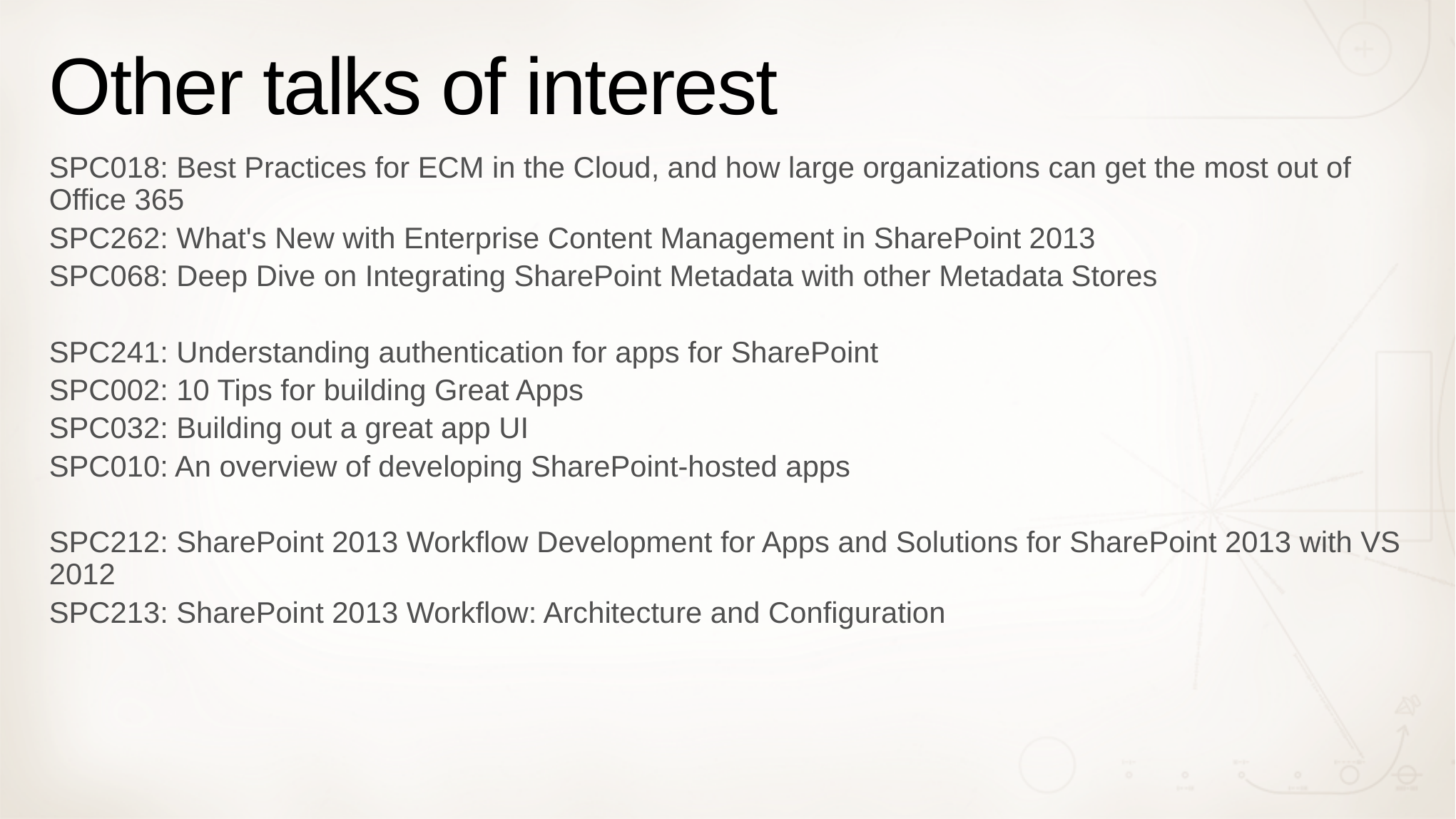

# Other talks of interest
SPC018: Best Practices for ECM in the Cloud, and how large organizations can get the most out of Office 365
SPC262: What's New with Enterprise Content Management in SharePoint 2013
SPC068: Deep Dive on Integrating SharePoint Metadata with other Metadata Stores

SPC241: Understanding authentication for apps for SharePoint
SPC002: 10 Tips for building Great Apps
SPC032: Building out a great app UI
SPC010: An overview of developing SharePoint-hosted apps

SPC212: SharePoint 2013 Workflow Development for Apps and Solutions for SharePoint 2013 with VS 2012
SPC213: SharePoint 2013 Workflow: Architecture and Configuration